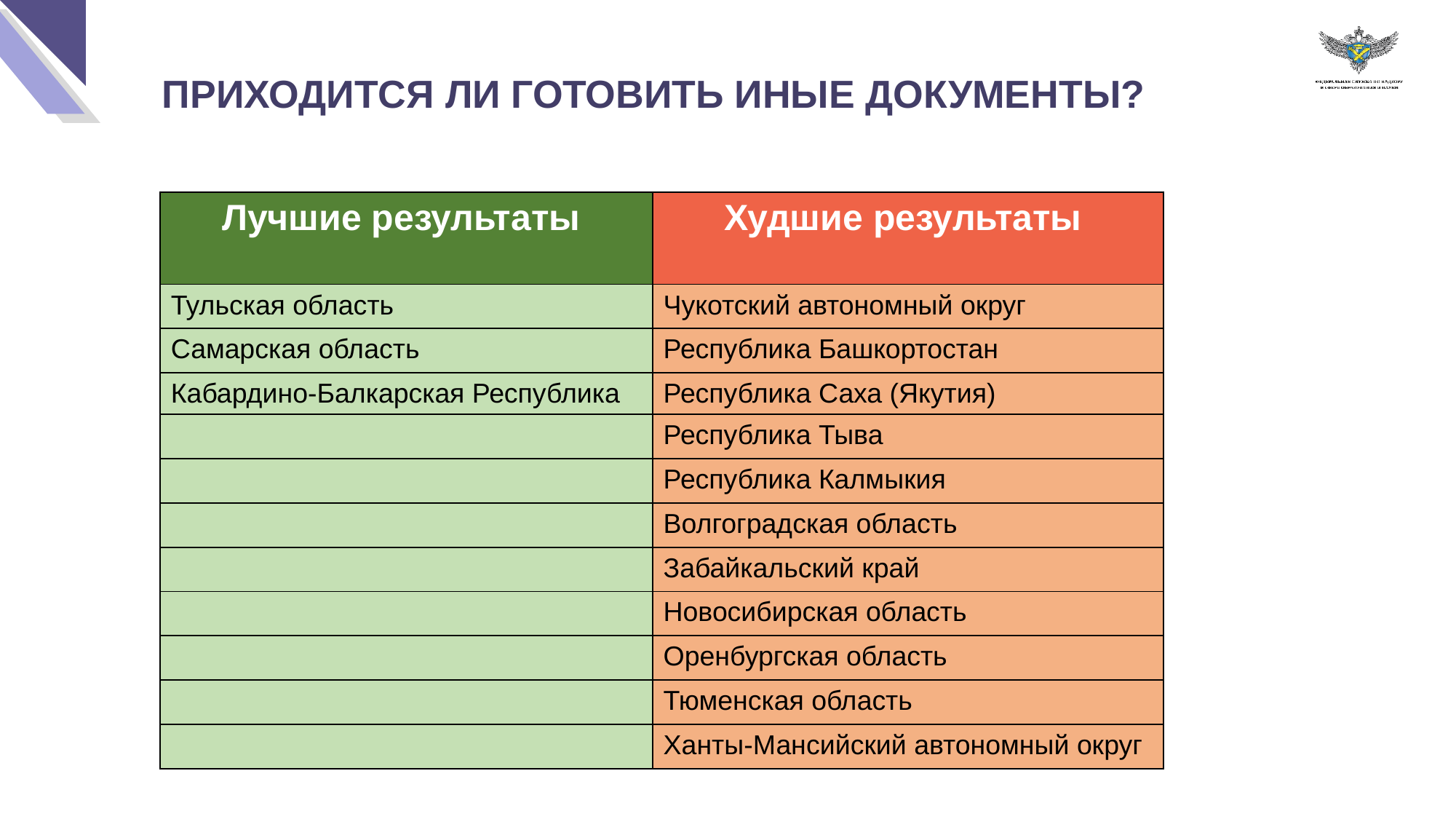

ПРИХОДИТСЯ ЛИ ГОТОВИТЬ ИНЫЕ ДОКУМЕНТЫ?
| Лучшие результаты | Худшие результаты |
| --- | --- |
| Тульская область | Чукотский автономный округ |
| Самарская область | Республика Башкортостан |
| Кабардино-Балкарская Республика | Республика Саха (Якутия) |
|  | Республика Тыва |
|  | Республика Калмыкия |
|  | Волгоградская область |
|  | Забайкальский край |
|  | Новосибирская область |
|  | Оренбургская область |
|  | Тюменская область |
|  | Ханты-Мансийский автономный округ |